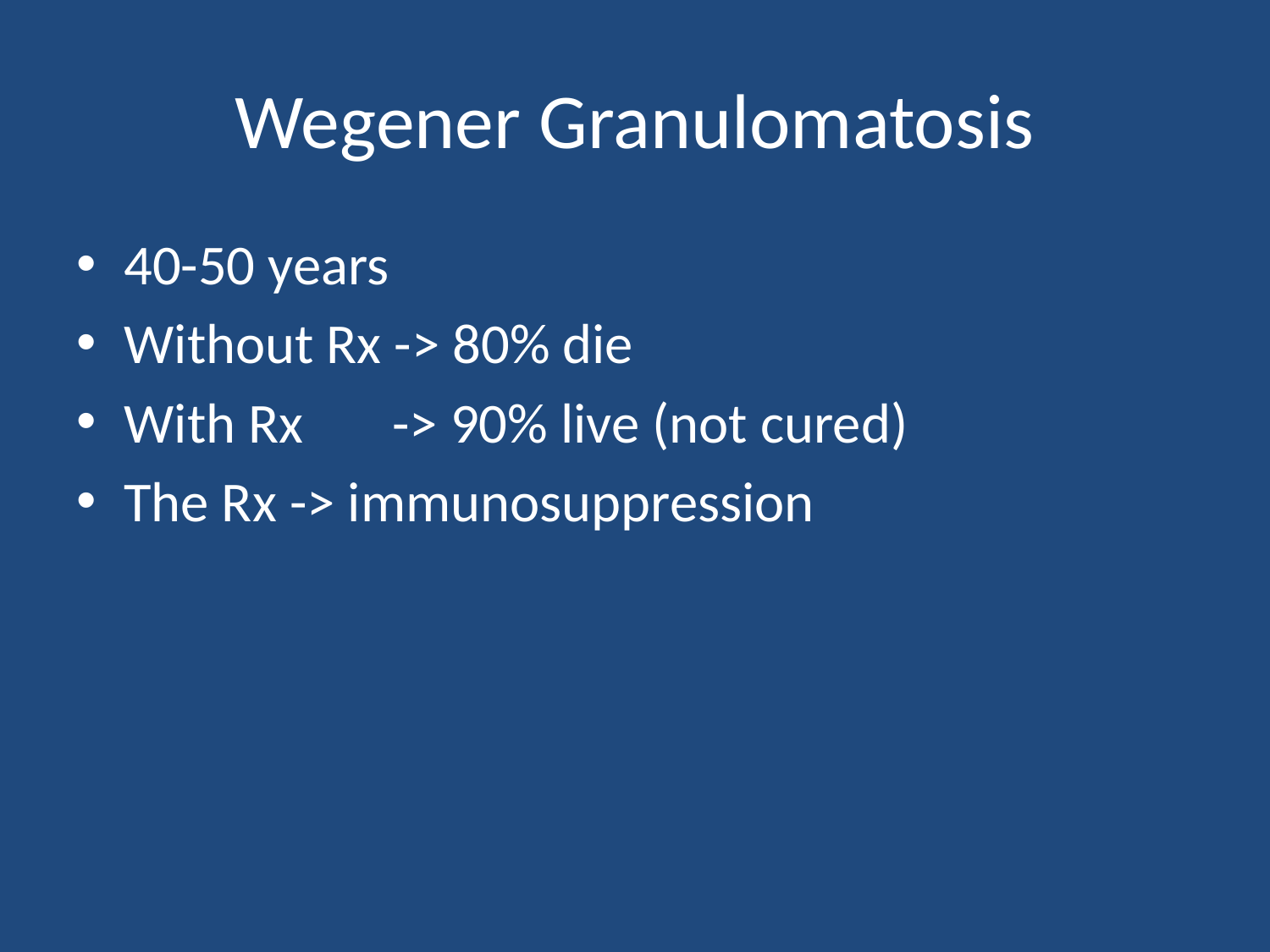

# Wegener Granulomatosis
40-50 years
Without Rx -> 80% die
With Rx       -> 90% live (not cured)
The Rx -> immunosuppression